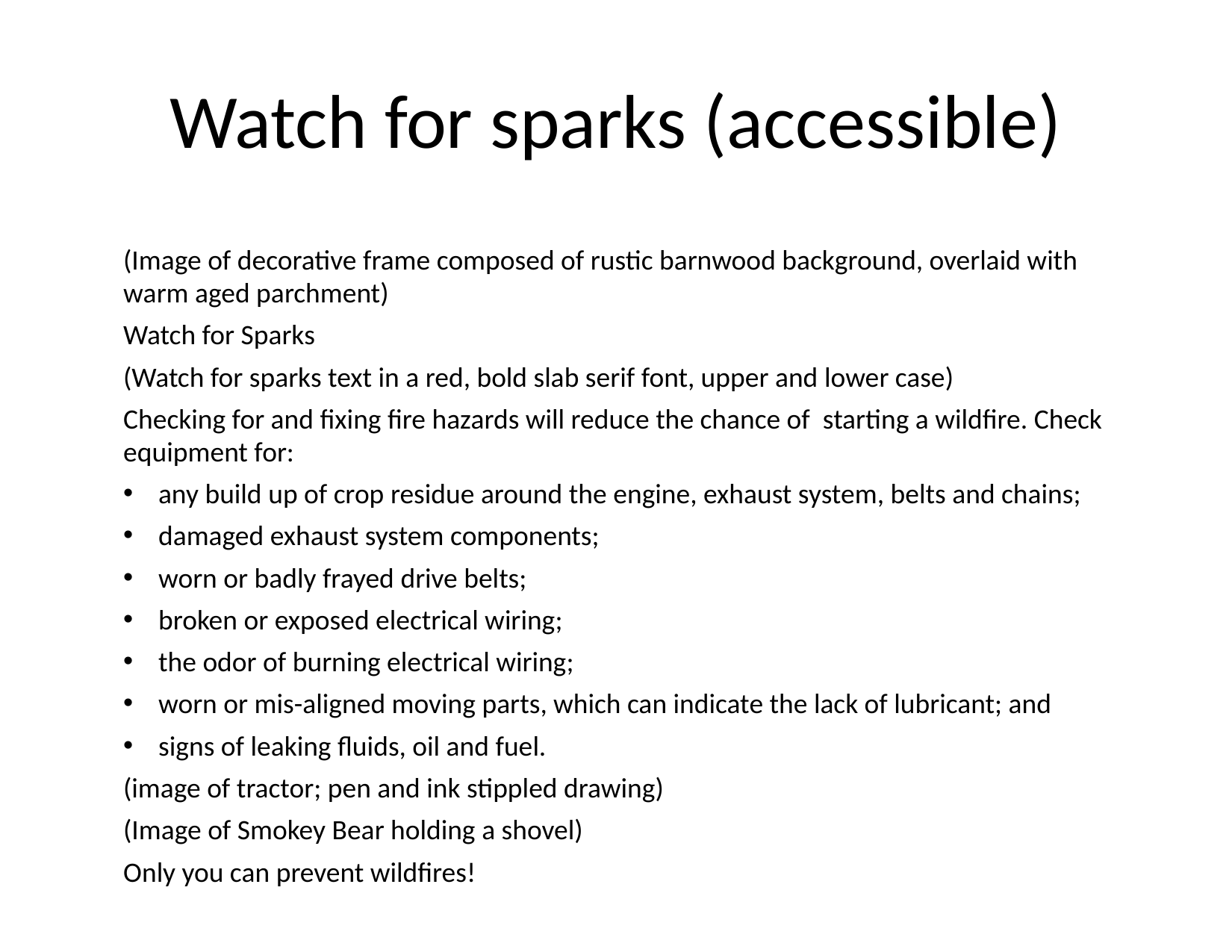

# Watch for sparks (accessible)
(Image of decorative frame composed of rustic barnwood background, overlaid with warm aged parchment)
Watch for Sparks
(Watch for sparks text in a red, bold slab serif font, upper and lower case)
Checking for and fixing fire hazards will reduce the chance of  starting a wildfire. Check equipment for:
any build up of crop residue around the engine, exhaust system, belts and chains;
damaged exhaust system components;
worn or badly frayed drive belts;
broken or exposed electrical wiring;
the odor of burning electrical wiring;
worn or mis-aligned moving parts, which can indicate the lack of lubricant; and
signs of leaking fluids, oil and fuel.
(image of tractor; pen and ink stippled drawing)
(Image of Smokey Bear holding a shovel)
Only you can prevent wildfires!